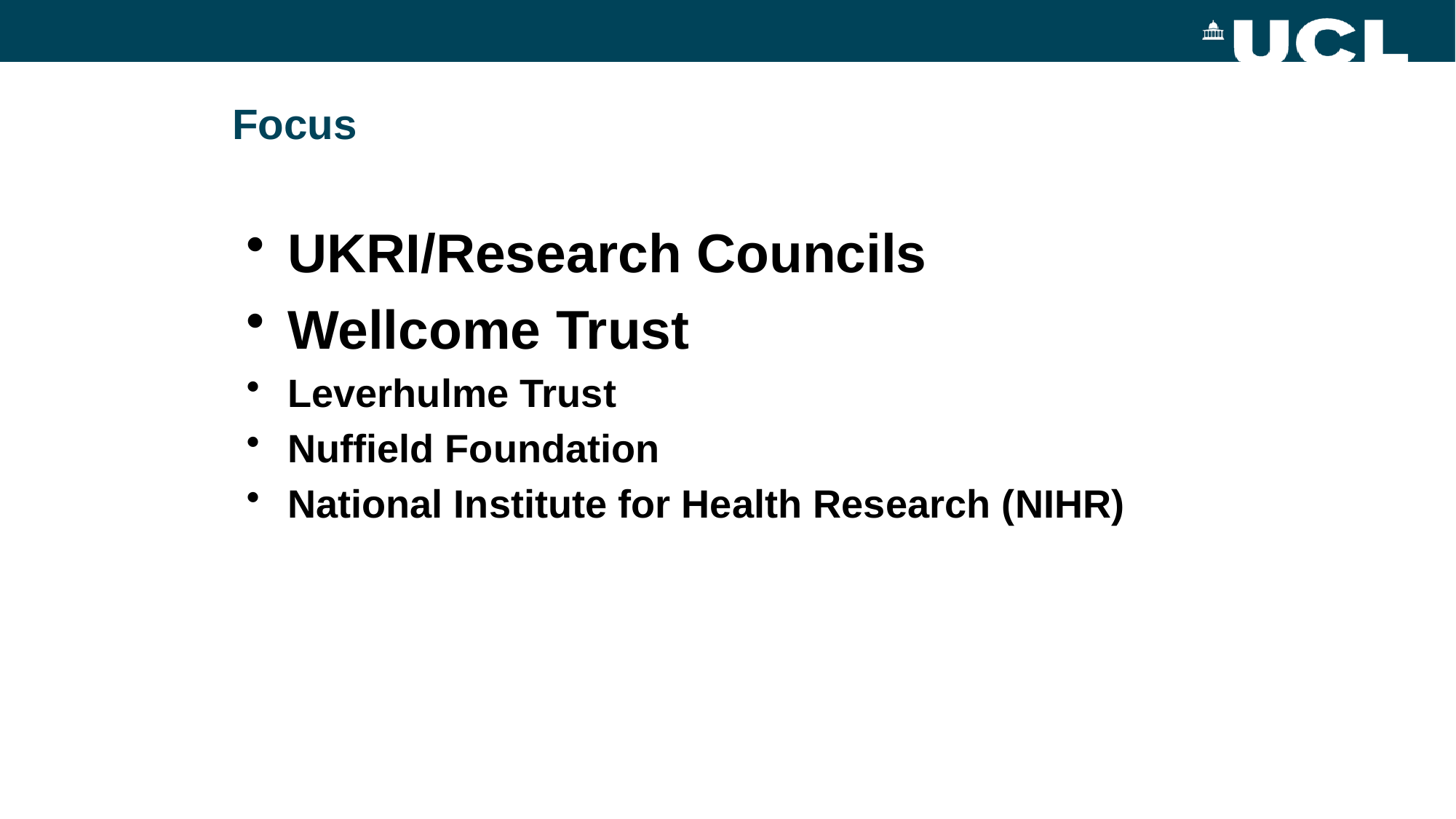

Focus
UKRI/Research Councils
Wellcome Trust
Leverhulme Trust
Nuffield Foundation
National Institute for Health Research (NIHR)